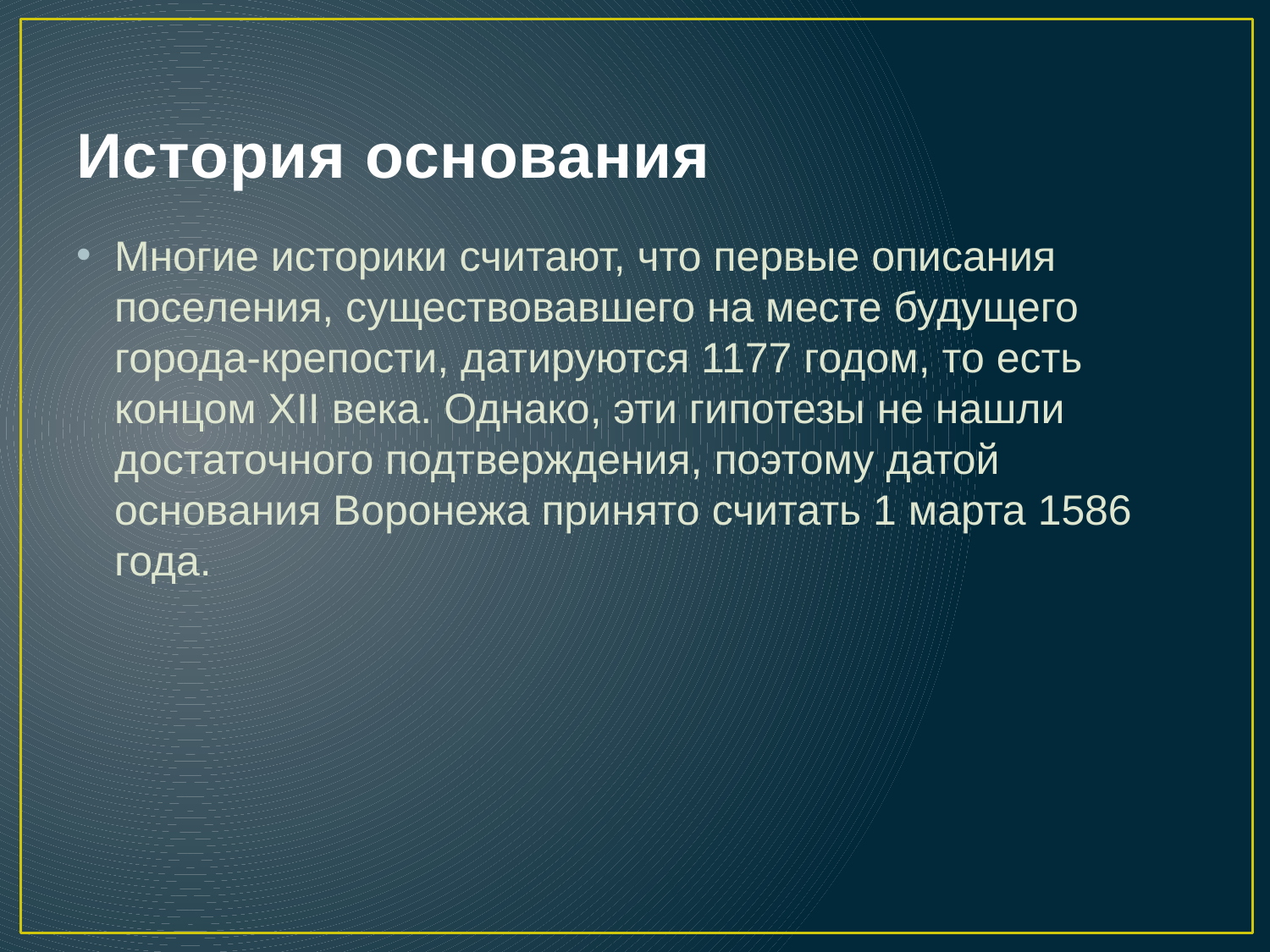

# История основания
Многие историки считают, что первые описания поселения, существовавшего на месте будущего города-крепости, датируются 1177 годом, то есть концом XII века. Однако, эти гипотезы не нашли достаточного подтверждения, поэтому датой основания Воронежа принято считать 1 марта 1586 года.